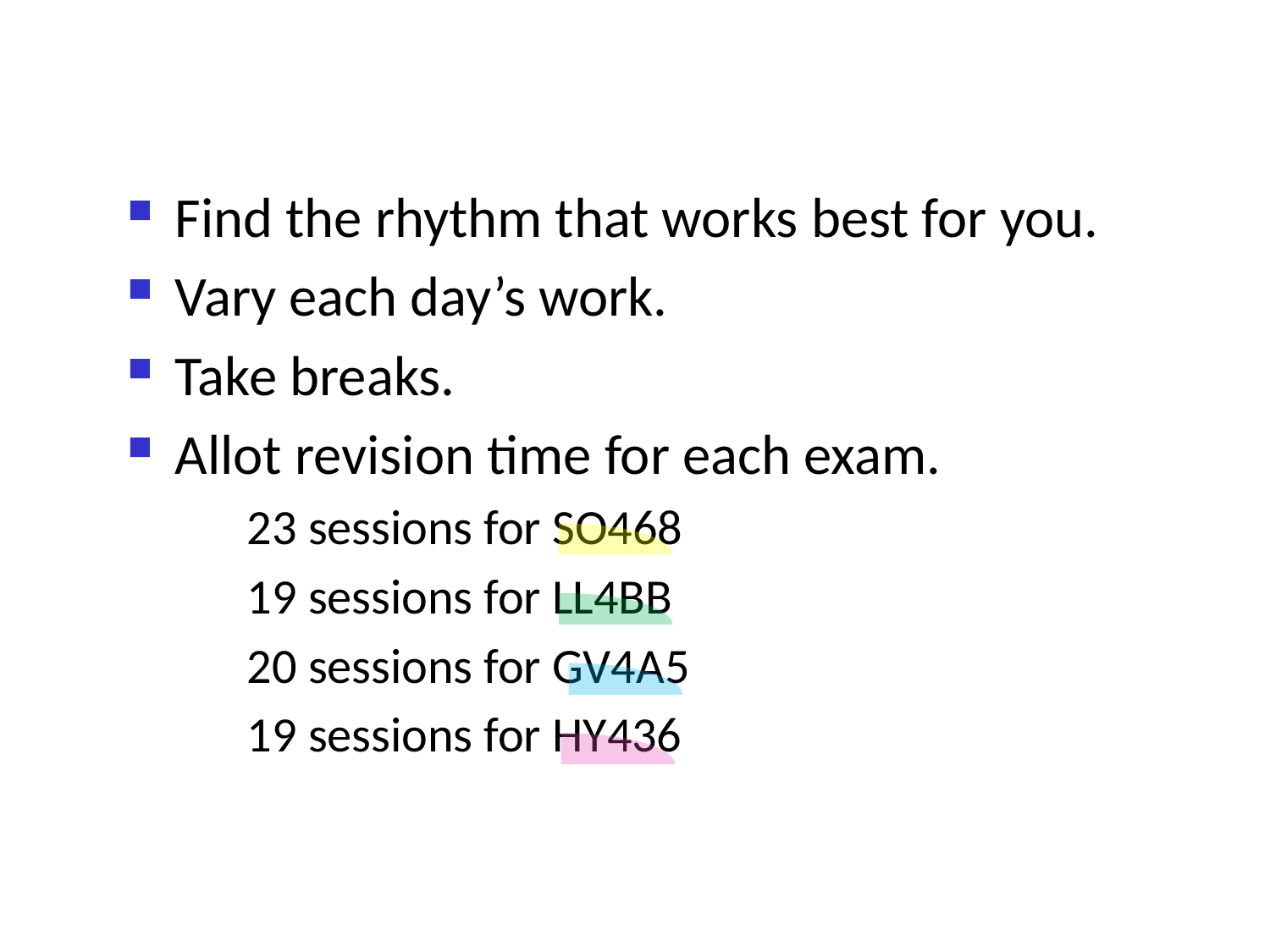

Find the rhythm that works best for you.
Vary each day’s work.
Take breaks.
Allot revision time for each exam.
     23 sessions for SO468
     19 sessions for LL4BB
     20 sessions for GV4A5
     19 sessions for HY436